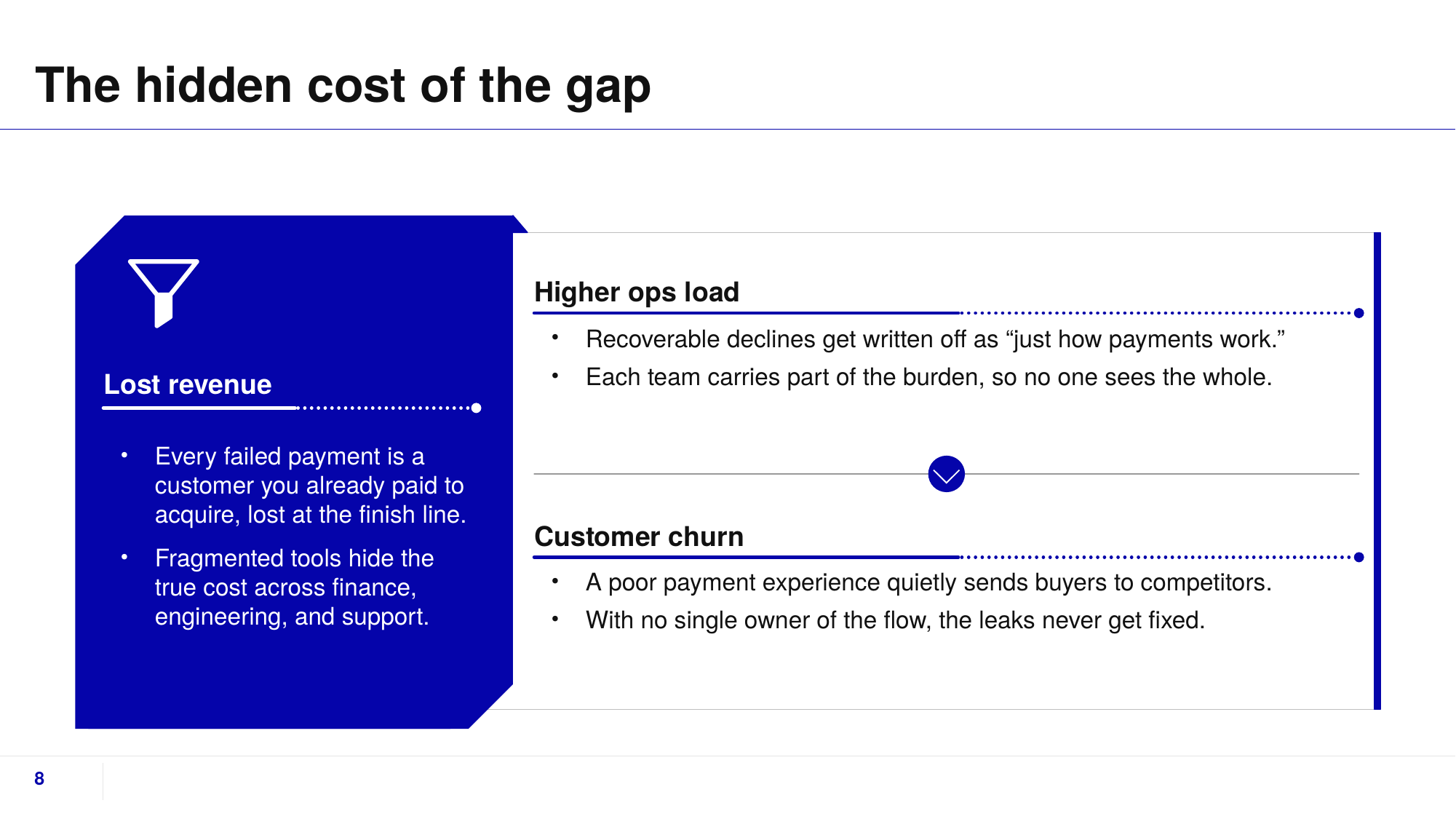

# The hidden cost of the gap

Higher ops load
Recoverable declines get written off as “just how payments work.”
Each team carries part of the burden, so no one sees the whole.
Lost revenue
Every failed payment is a customer you already paid to acquire, lost at the finish line.
Fragmented tools hide the true cost across finance, engineering, and support.

Customer churn
A poor payment experience quietly sends buyers to competitors.
With no single owner of the flow, the leaks never get fixed.
8